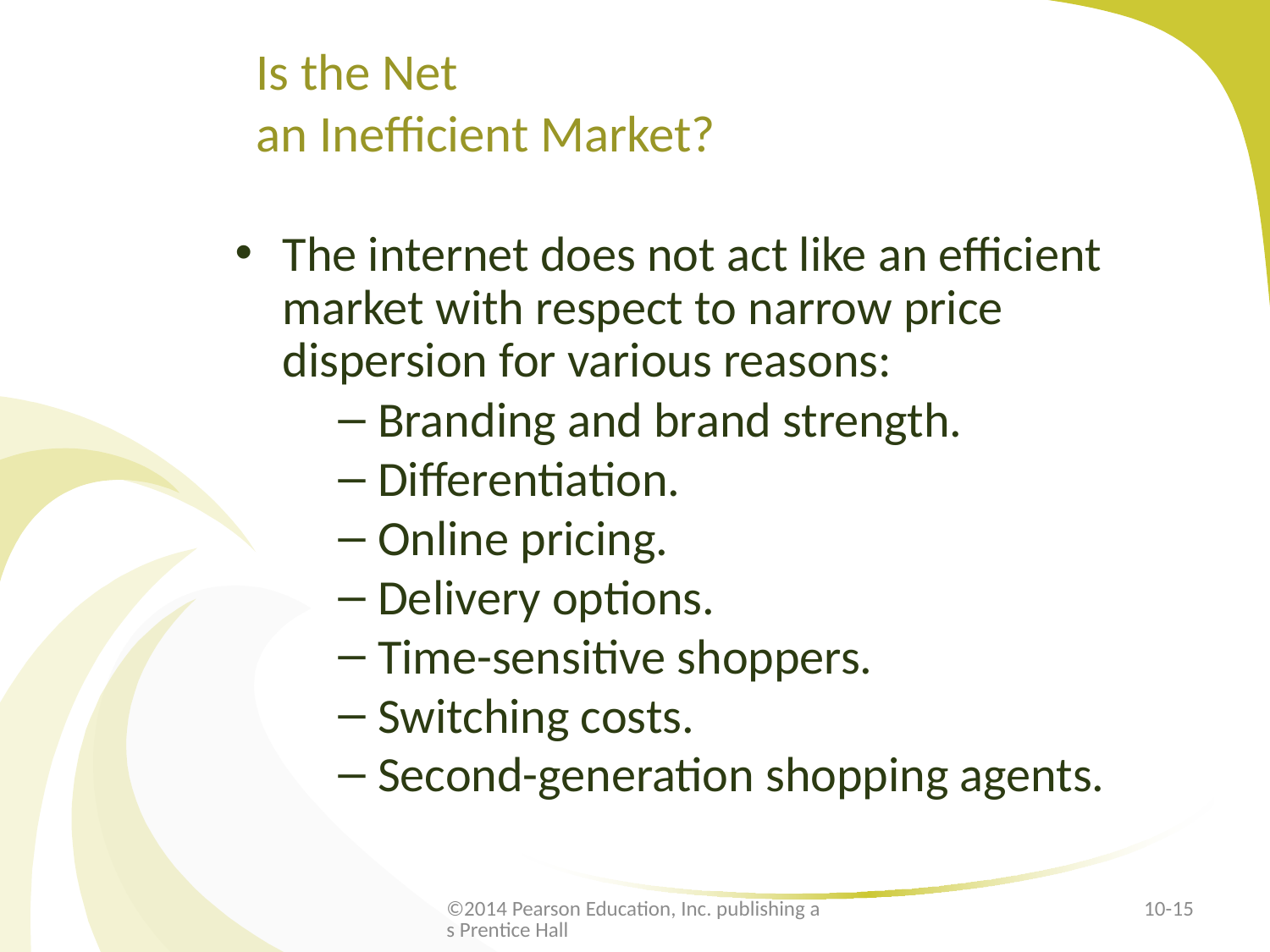

# Is the Net an Inefficient Market?
The internet does not act like an efficient market with respect to narrow price dispersion for various reasons:
Branding and brand strength.
Differentiation.
Online pricing.
Delivery options.
Time-sensitive shoppers.
Switching costs.
Second-generation shopping agents.

©2014 Pearson Education, Inc. publishing as Prentice Hall
10-15